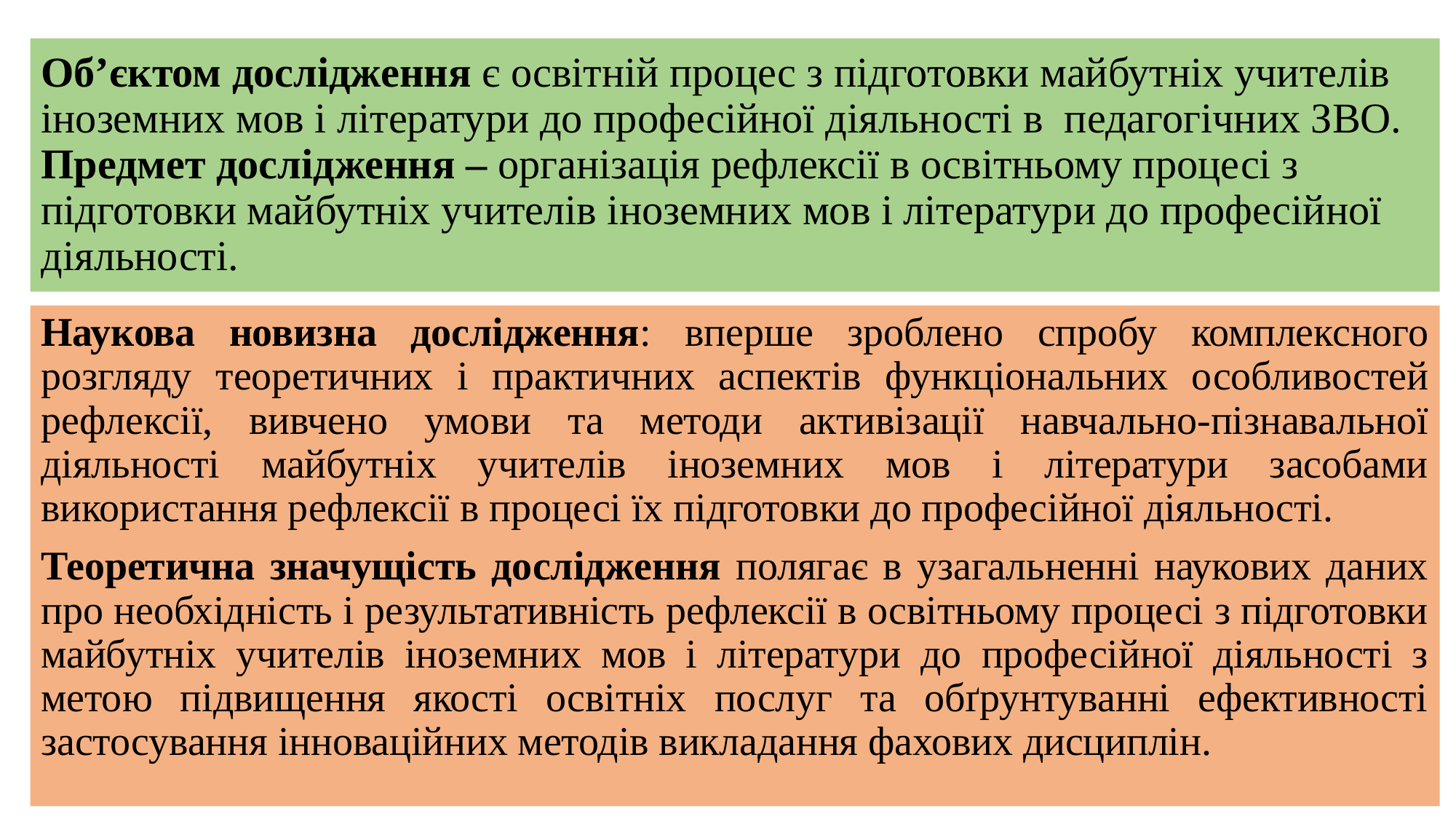

# Об’єктом дослідження є освітній процес з підготовки майбутніх учителів іноземних мов і літератури до професійної діяльності в  педагогічних ЗВО. Предмет дослідження – організація рефлексії в освітньому процесі з підготовки майбутніх учителів іноземних мов і літератури до професійної діяльності.
Наукова новизна дослідження: вперше зроблено спробу комплексного розгляду теоретичних і практичних аспектів функціональних особливостей рефлексії, вивчено умови та методи активізації навчально-пізнавальної діяльності майбутніх учителів іноземних мов і літератури засобами використання рефлексії в процесі їх підготовки до професійної діяльності.
Теоретична значущість дослідження полягає в узагальненні наукових даних про необхідність і результативність рефлексії в освітньому процесі з підготовки майбутніх учителів іноземних мов і літератури до професійної діяльності з метою підвищення якості освітніх послуг та обґрунтуванні ефективності застосування інноваційних методів викладання фахових дисциплін.